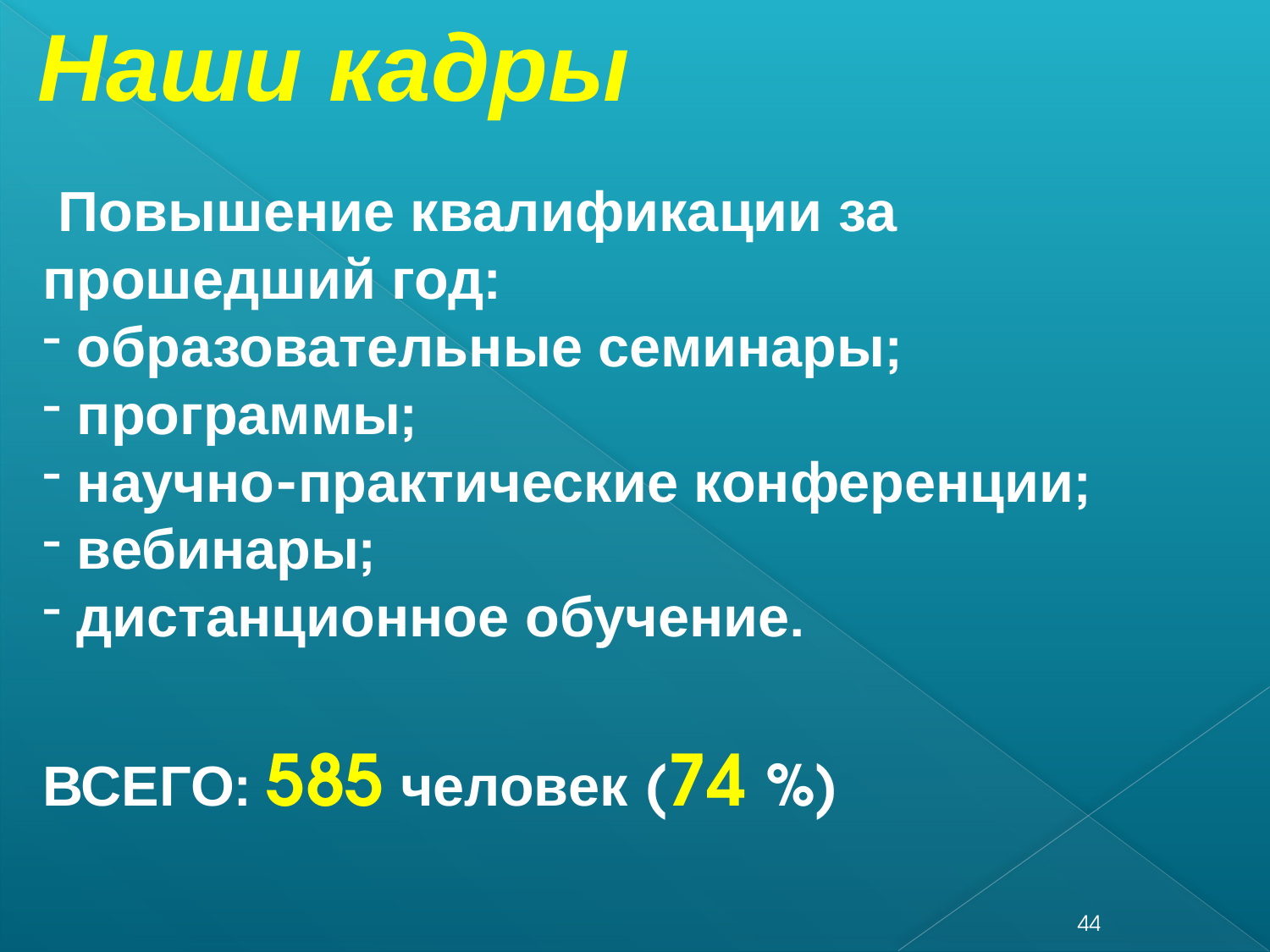

Наши кадры
 Повышение квалификации за прошедший год:
 образовательные семинары;
 программы;
 научно-практические конференции;
 вебинары;
 дистанционное обучение.

ВСЕГО: 585 человек (74 %)

44